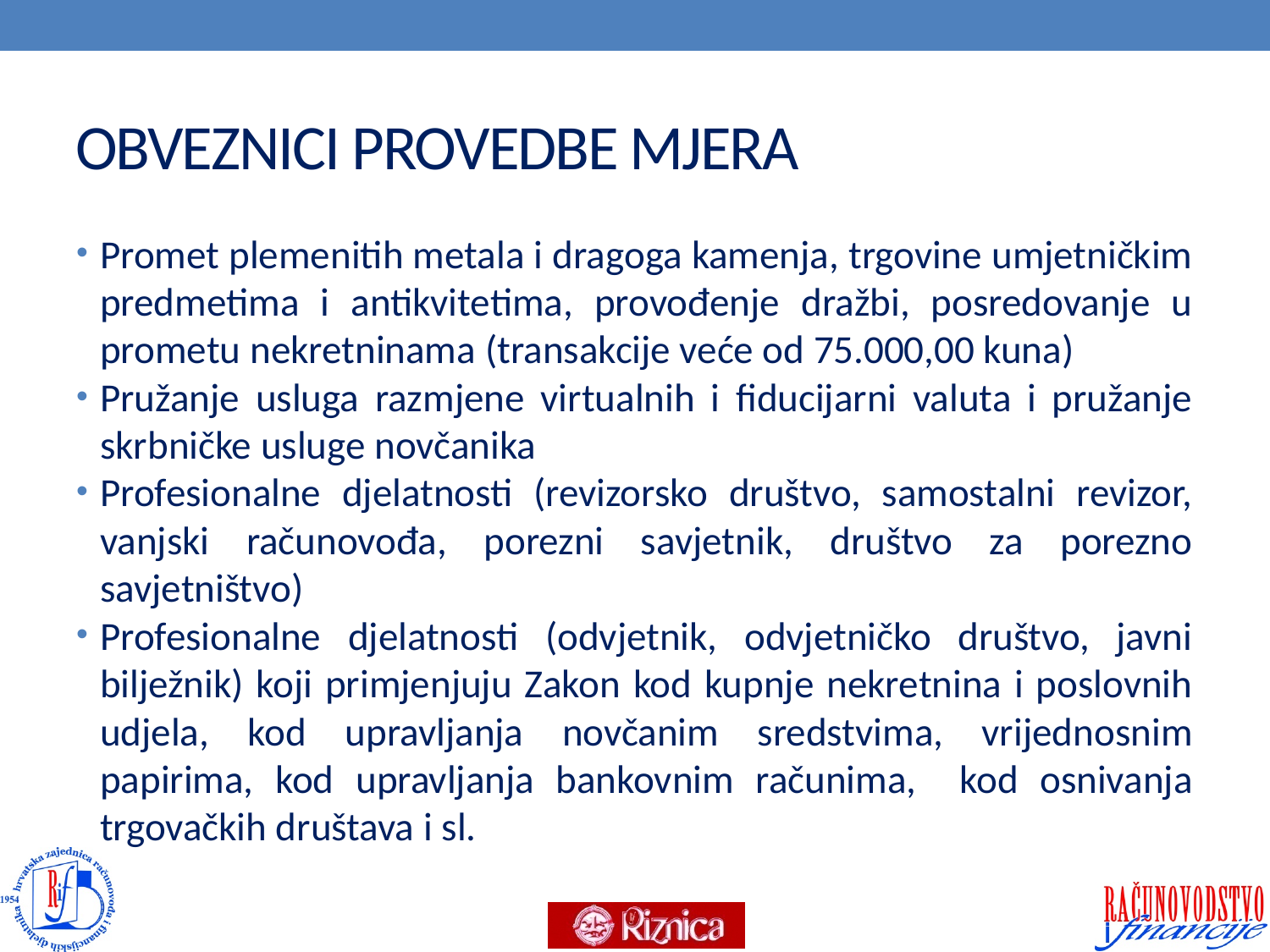

# OBVEZNICI PROVEDBE MJERA
Promet plemenitih metala i dragoga kamenja, trgovine umjetničkim predmetima i antikvitetima, provođenje dražbi, posredovanje u prometu nekretninama (transakcije veće od 75.000,00 kuna)
Pružanje usluga razmjene virtualnih i fiducijarni valuta i pružanje skrbničke usluge novčanika
Profesionalne djelatnosti (revizorsko društvo, samostalni revizor, vanjski računovođa, porezni savjetnik, društvo za porezno savjetništvo)
Profesionalne djelatnosti (odvjetnik, odvjetničko društvo, javni bilježnik) koji primjenjuju Zakon kod kupnje nekretnina i poslovnih udjela, kod upravljanja novčanim sredstvima, vrijednosnim papirima, kod upravljanja bankovnim računima,  kod osnivanja trgovačkih društava i sl.